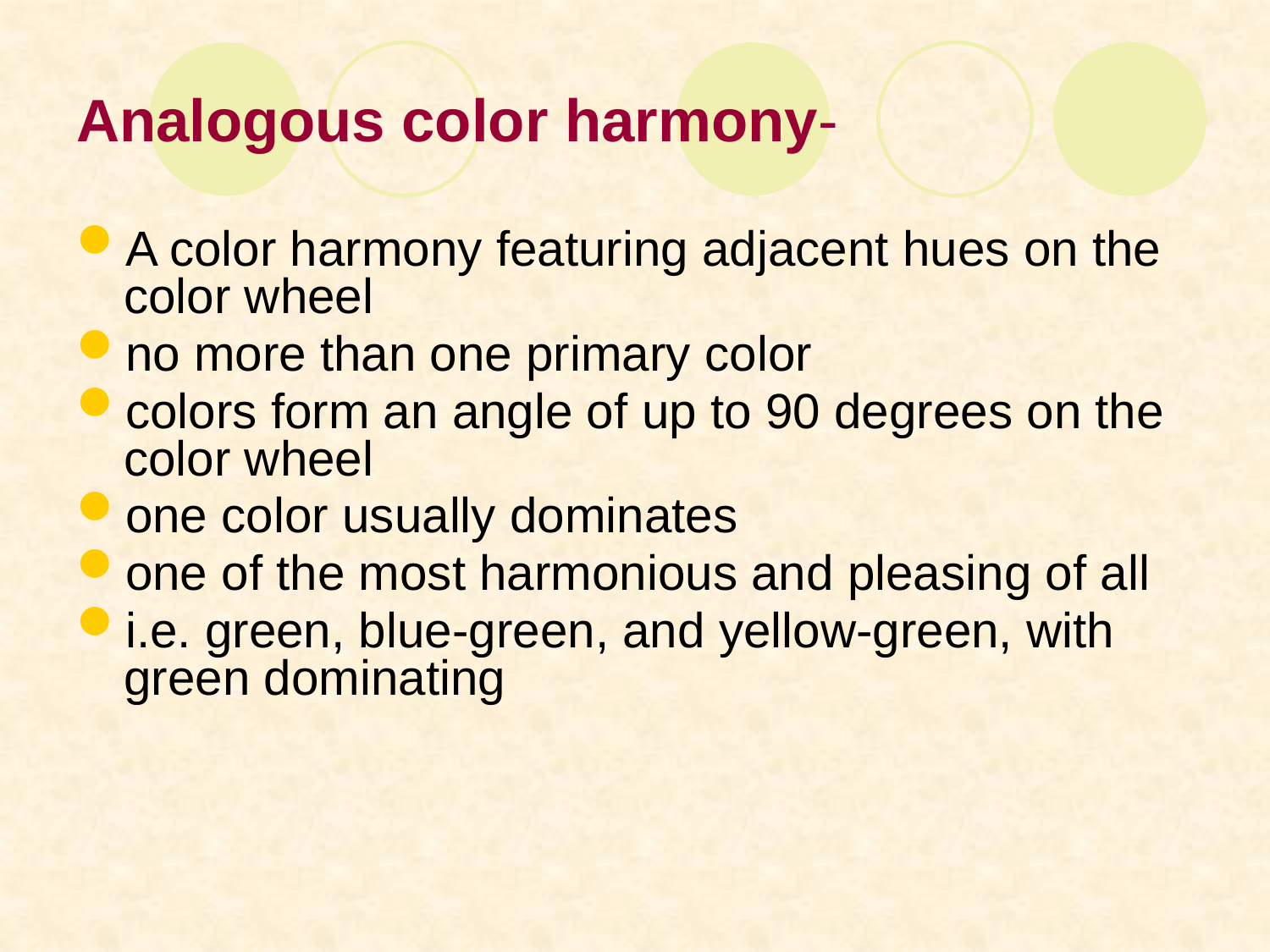

# Analogous color harmony-
A color harmony featuring adjacent hues on the color wheel
no more than one primary color
colors form an angle of up to 90 degrees on the color wheel
one color usually dominates
one of the most harmonious and pleasing of all
i.e. green, blue-green, and yellow-green, with green dominating